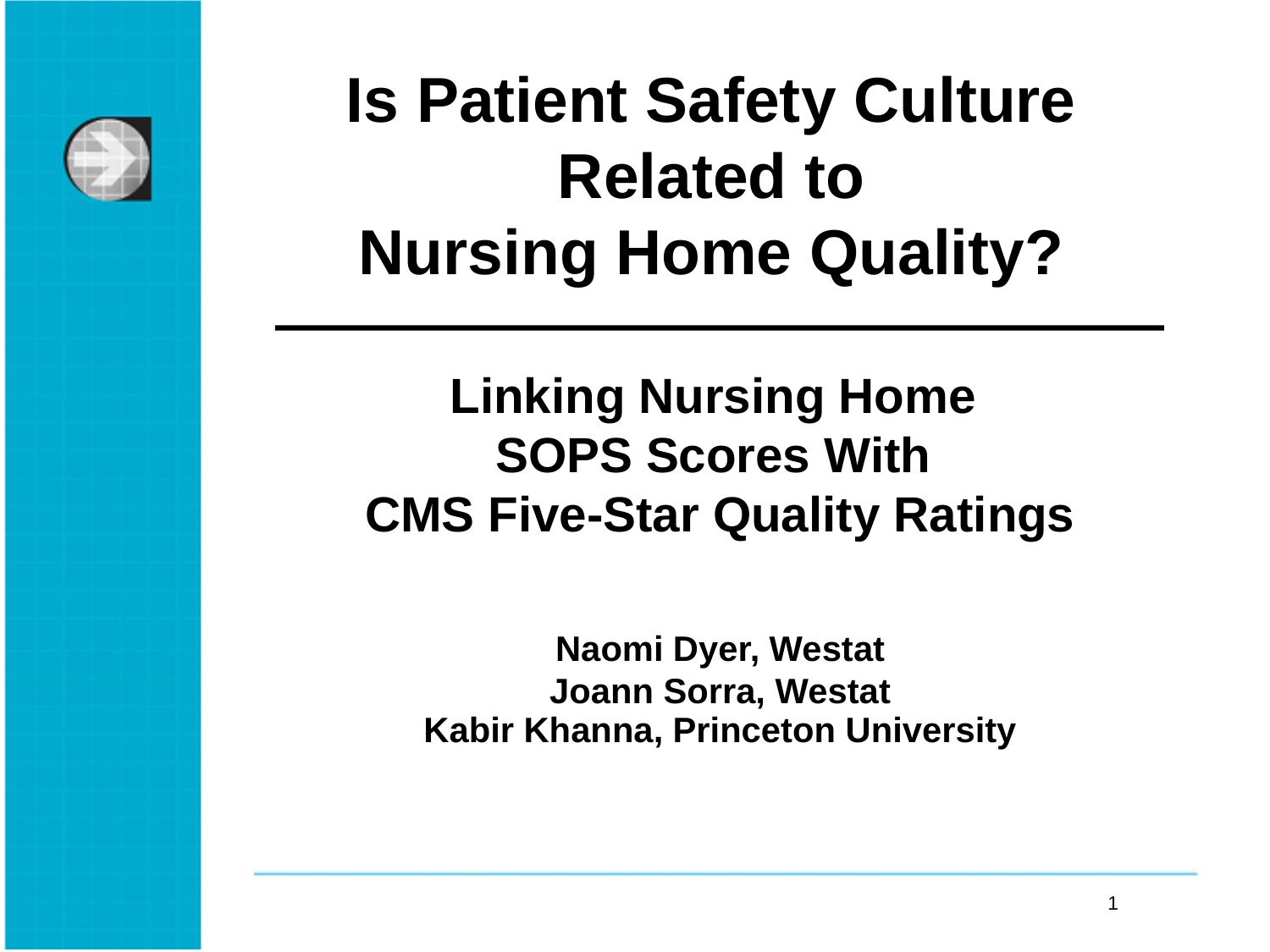

Is Patient Safety Culture
Related to
Nursing Home Quality?
Linking Nursing Home
SOPS Scores With
CMS Five-Star Quality Ratings

Naomi Dyer, Westat
Joann Sorra, Westat
Kabir Khanna, Princeton University